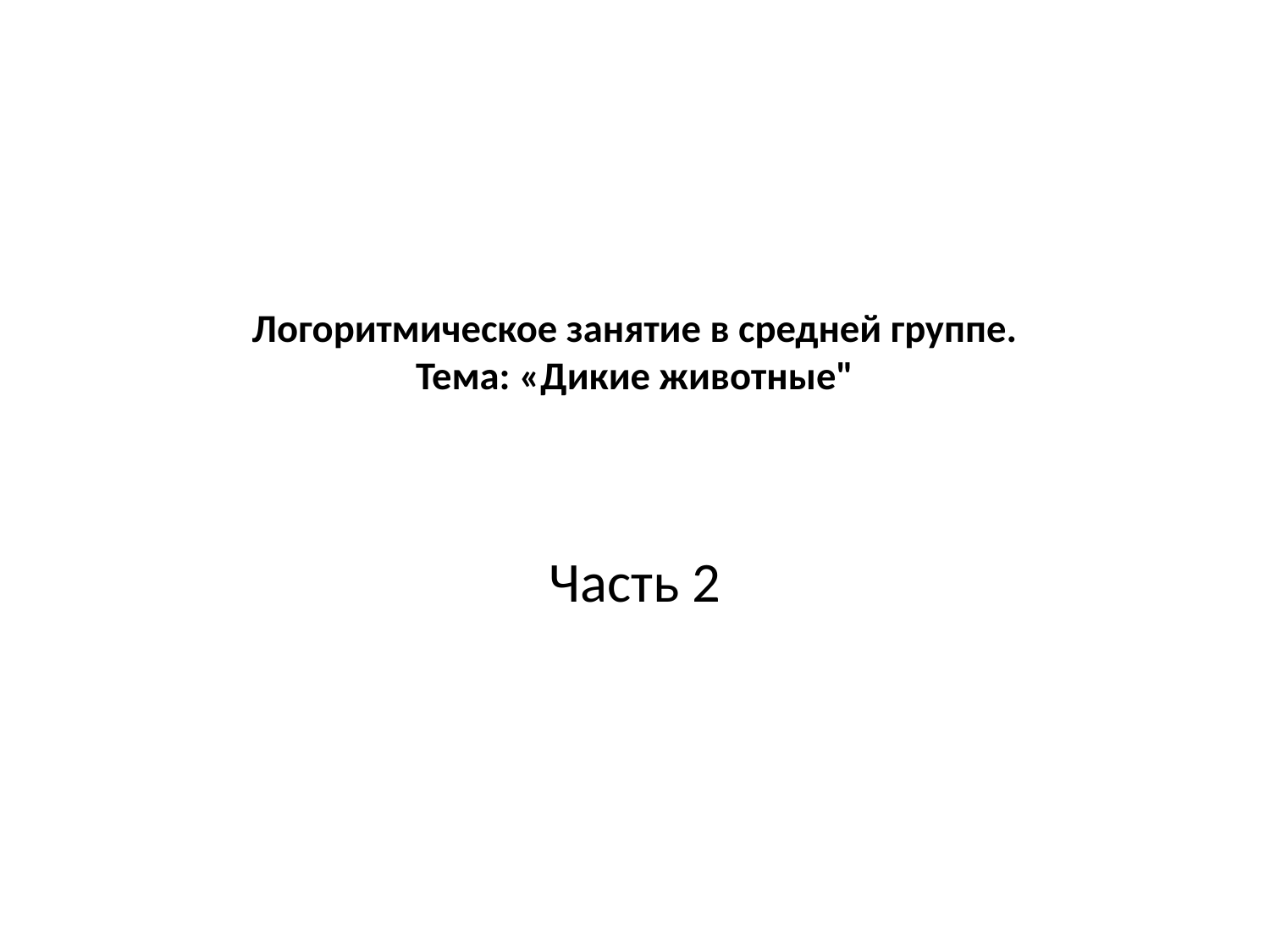

# Логоритмическое занятие в средней группе. Тема: «Дикие животные"
Часть 2